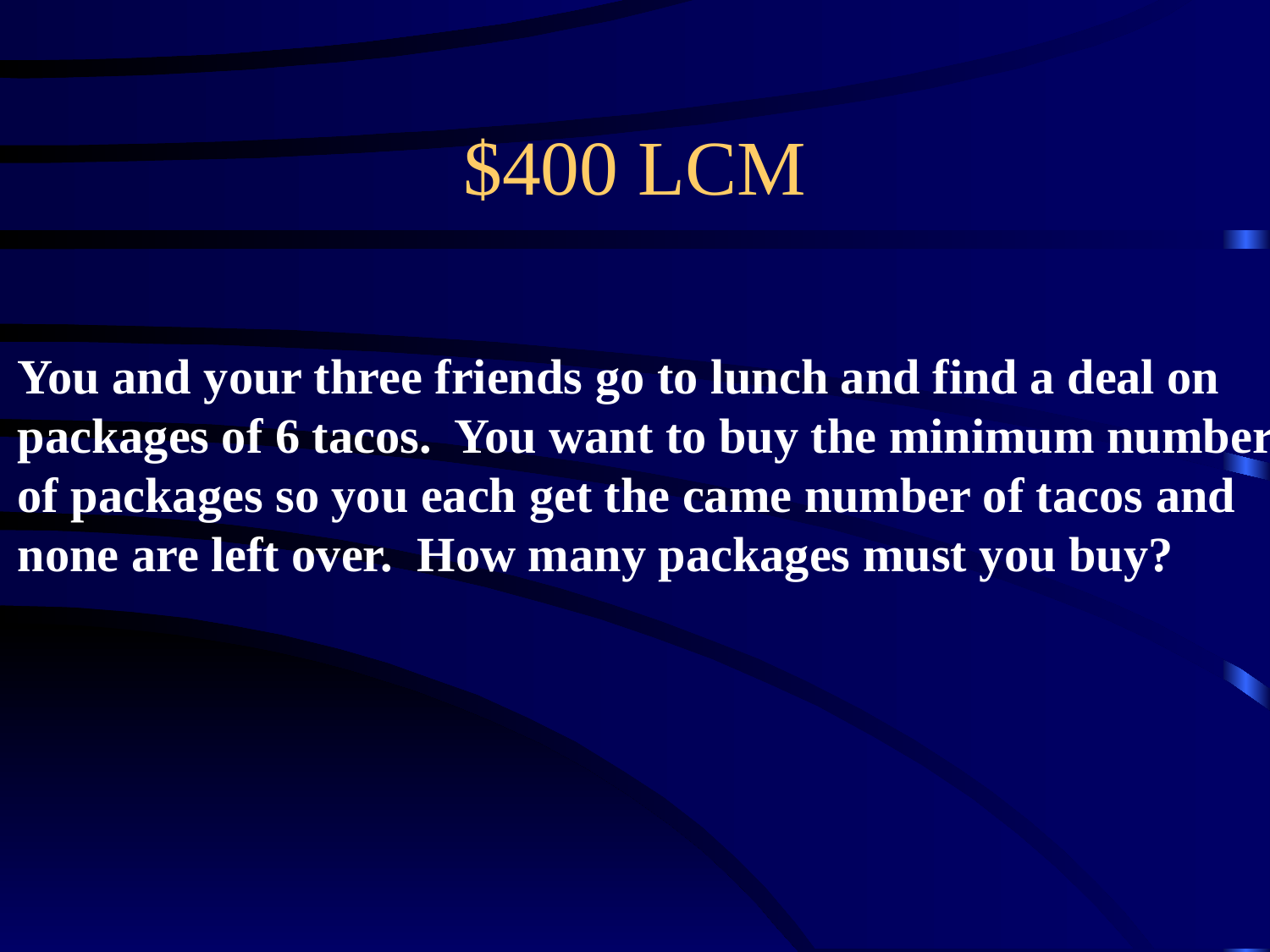

# $400 LCM
You and your three friends go to lunch and find a deal on
packages of 6 tacos.  You want to buy the minimum number
of packages so you each get the came number of tacos and
none are left over.  How many packages must you buy?